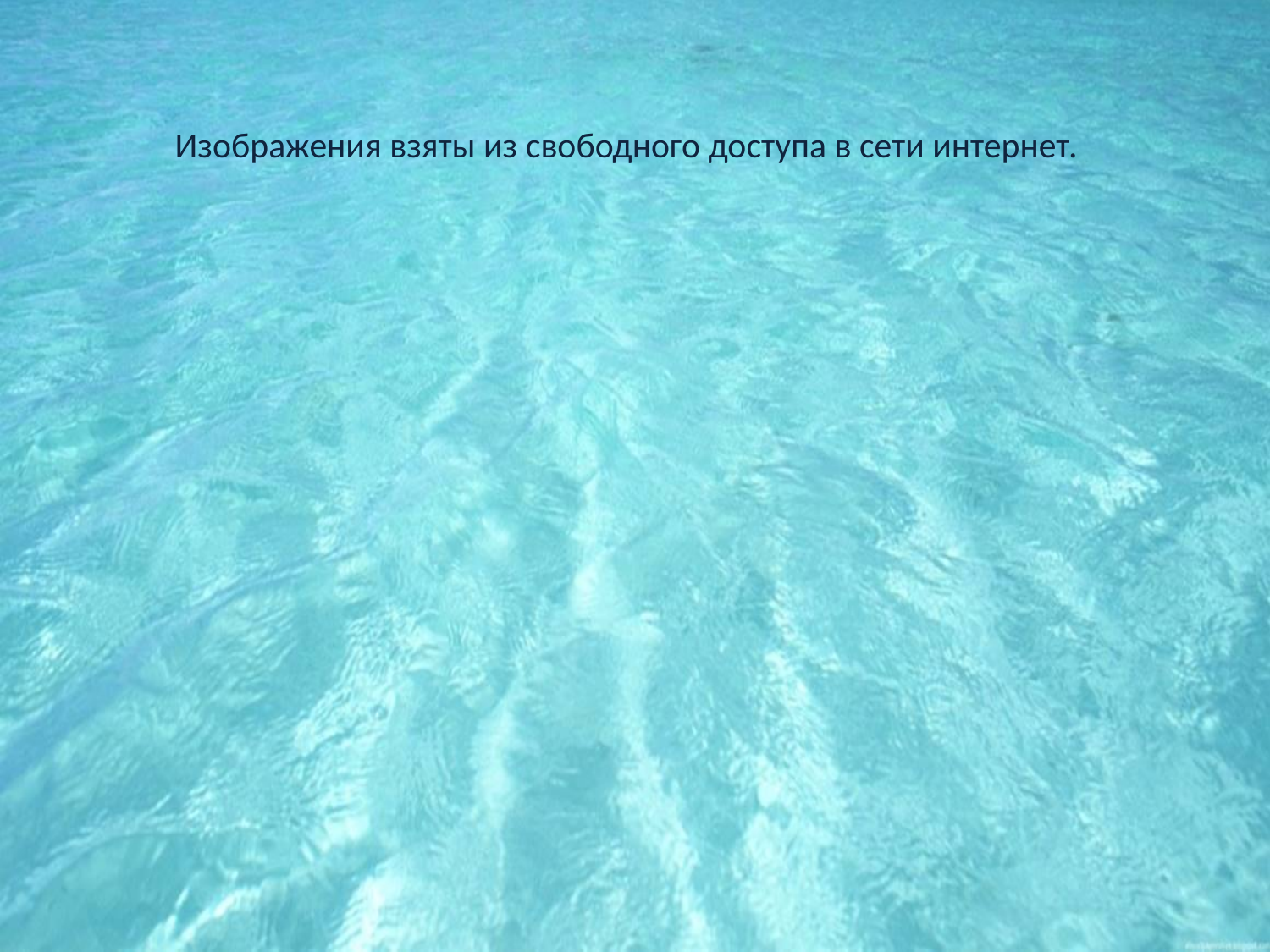

Изображения взяты из свободного доступа в сети интернет.